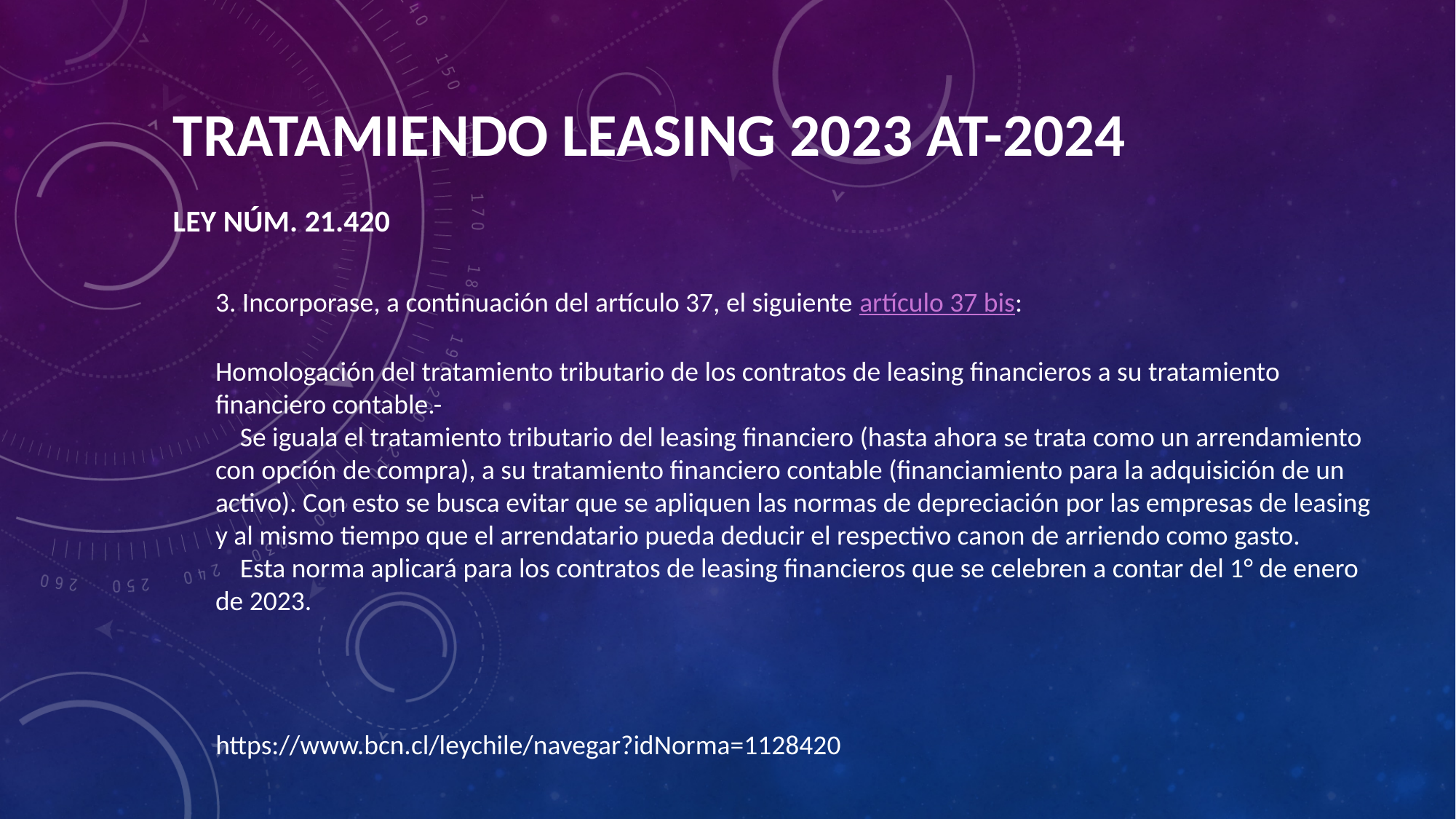

TRATAMIENDO LEASING 2023 AT-2024
LEY NÚM. 21.420
3. Incorporase, a continuación del artículo 37, el siguiente artículo 37 bis:
Homologación del tratamiento tributario de los contratos de leasing financieros a su tratamiento financiero contable.-
    Se iguala el tratamiento tributario del leasing financiero (hasta ahora se trata como un arrendamiento con opción de compra), a su tratamiento financiero contable (financiamiento para la adquisición de un activo). Con esto se busca evitar que se apliquen las normas de depreciación por las empresas de leasing y al mismo tiempo que el arrendatario pueda deducir el respectivo canon de arriendo como gasto.
    Esta norma aplicará para los contratos de leasing financieros que se celebren a contar del 1° de enero de 2023.
https://www.bcn.cl/leychile/navegar?idNorma=1128420